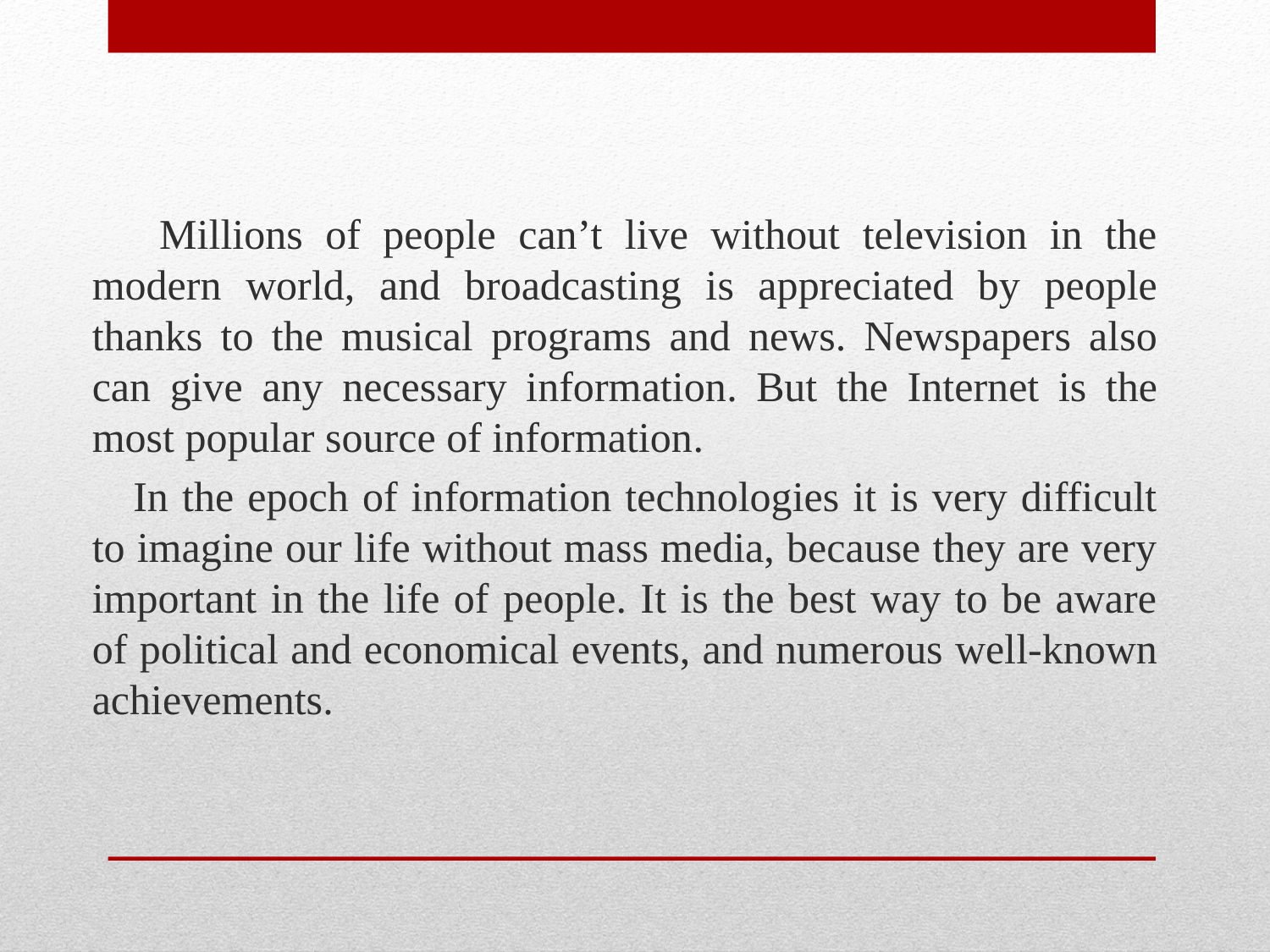

Millions of people can’t live without television in the modern world, and broadcasting is appreciated by people thanks to the musical programs and news. Newspapers also can give any necessary information. But the Internet is the most popular source of information.
   In the epoch of information technologies it is very difficult to imagine our life without mass media, because they are very important in the life of people. It is the best way to be aware of political and economical events, and numerous well-known achievements.